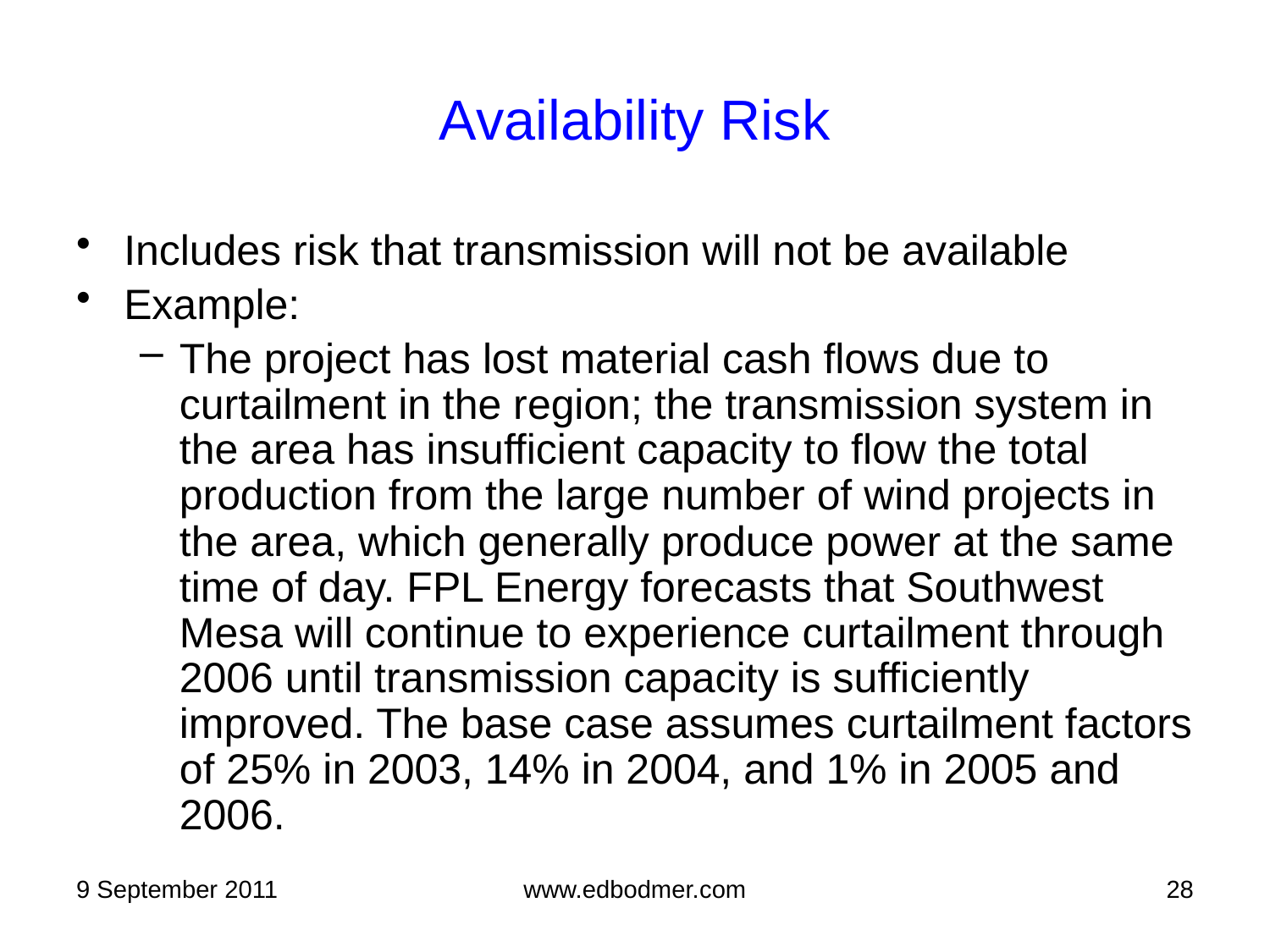

Availability Risk
Includes risk that transmission will not be available
Example:
The project has lost material cash flows due to curtailment in the region; the transmission system in the area has insufficient capacity to flow the total production from the large number of wind projects in the area, which generally produce power at the same time of day. FPL Energy forecasts that Southwest Mesa will continue to experience curtailment through 2006 until transmission capacity is sufficiently improved. The base case assumes curtailment factors of 25% in 2003, 14% in 2004, and 1% in 2005 and 2006.

9 September 2011
www.edbodmer.com
28